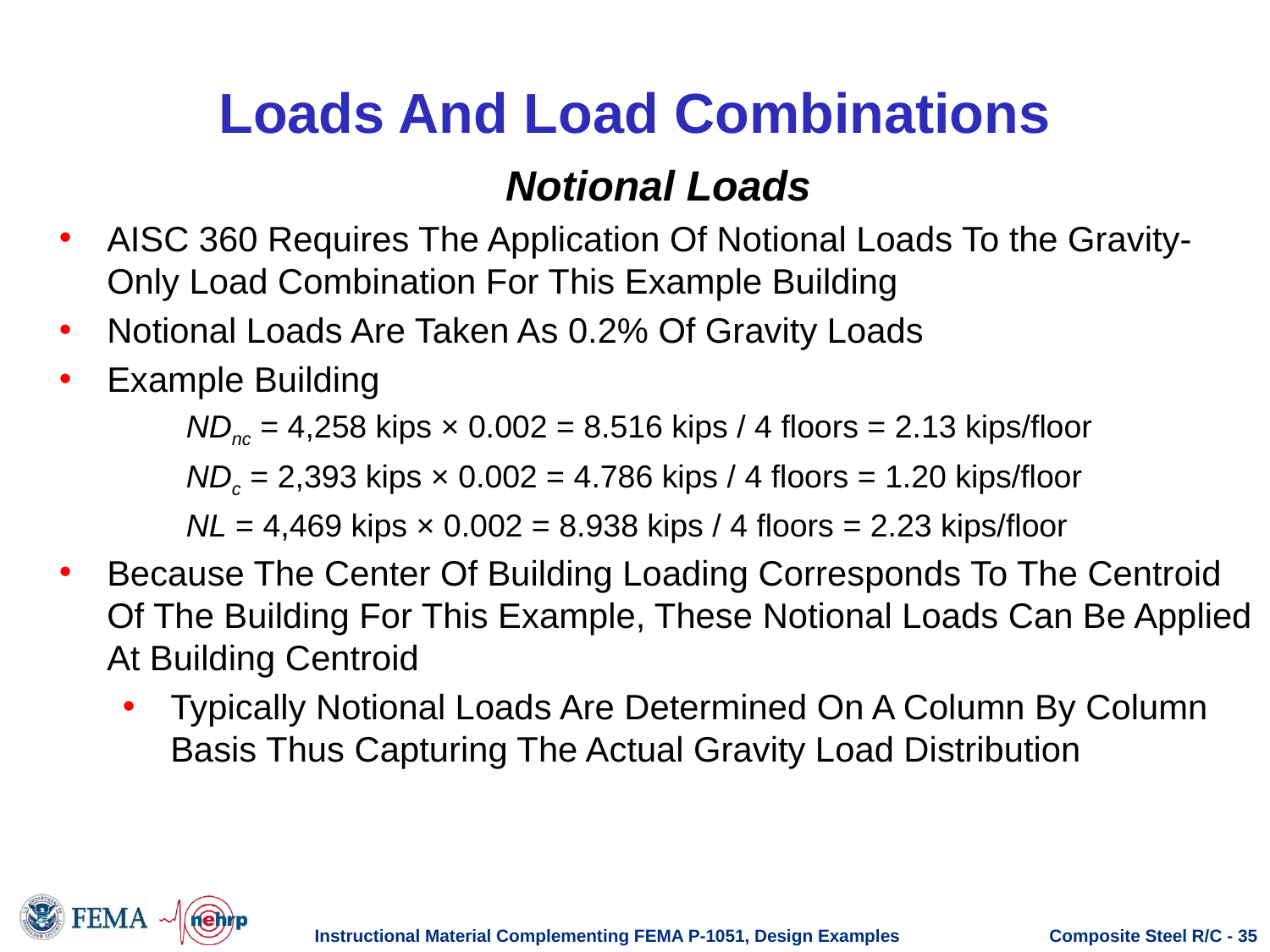

# Loads And Load Combinations
Notional Loads
AISC 360 Requires The Application Of Notional Loads To the Gravity-Only Load Combination For This Example Building
Notional Loads Are Taken As 0.2% Of Gravity Loads
Example Building
	NDnc = 4,258 kips × 0.002 = 8.516 kips / 4 floors = 2.13 kips/floor
	NDc = 2,393 kips × 0.002 = 4.786 kips / 4 floors = 1.20 kips/floor
 	NL = 4,469 kips × 0.002 = 8.938 kips / 4 floors = 2.23 kips/floor
Because The Center Of Building Loading Corresponds To The Centroid Of The Building For This Example, These Notional Loads Can Be Applied At Building Centroid
Typically Notional Loads Are Determined On A Column By Column Basis Thus Capturing The Actual Gravity Load Distribution
Instructional Material Complementing FEMA P-1051, Design Examples
Composite Steel R/C - 35